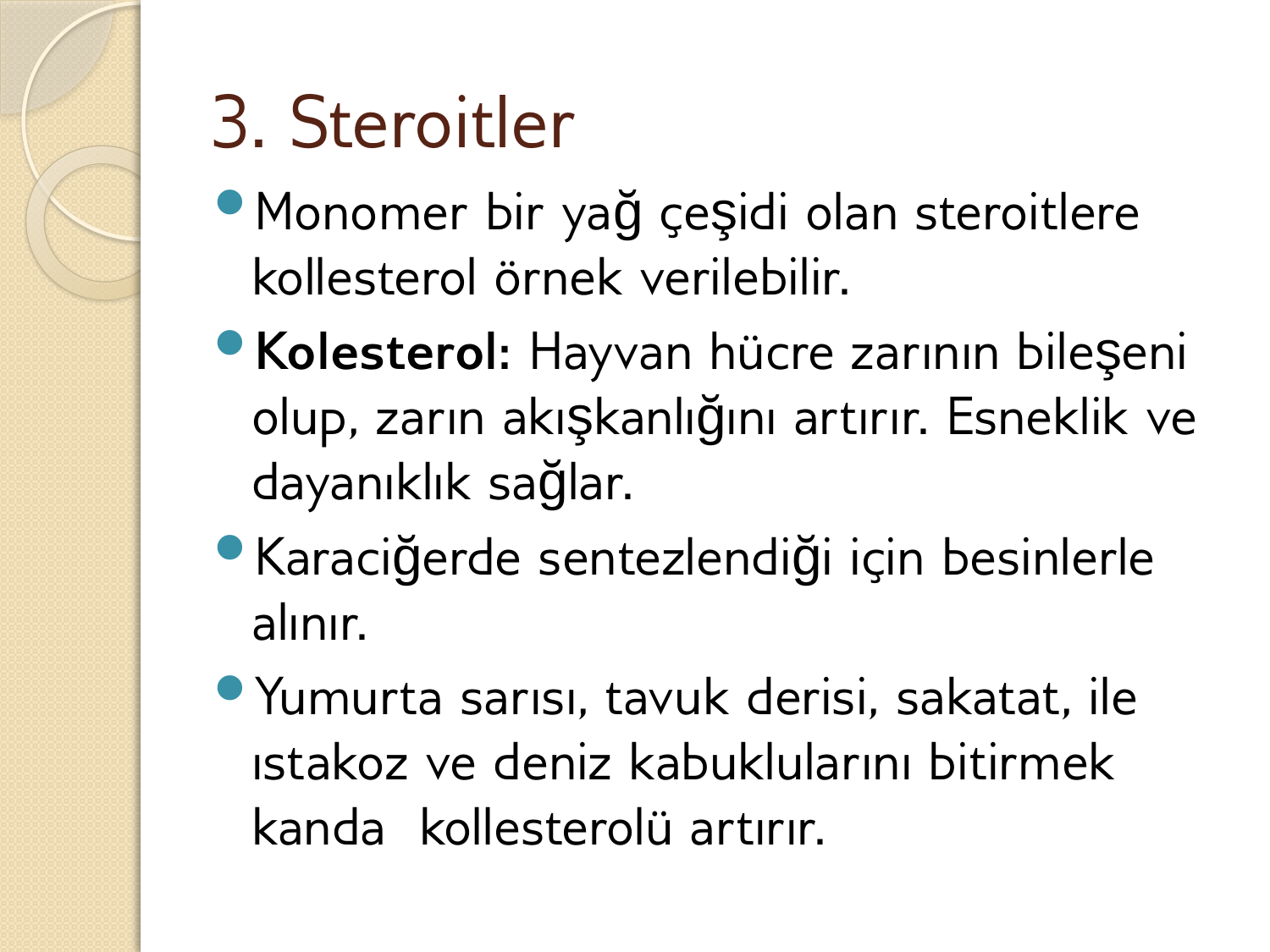

# 3. Steroitler
Monomer bir yağ çeşidi olan steroitlere kollesterol örnek verilebilir.
Kolesterol: Hayvan hücre zarının bileşeni olup, zarın akışkanlığını artırır. Esneklik ve dayanıklık sağlar.
Karaciğerde sentezlendiği için besinlerle alınır.
Yumurta sarısı, tavuk derisi, sakatat, ile ıstakoz ve deniz kabuklularını bitirmek kanda  kollesterolü artırır.